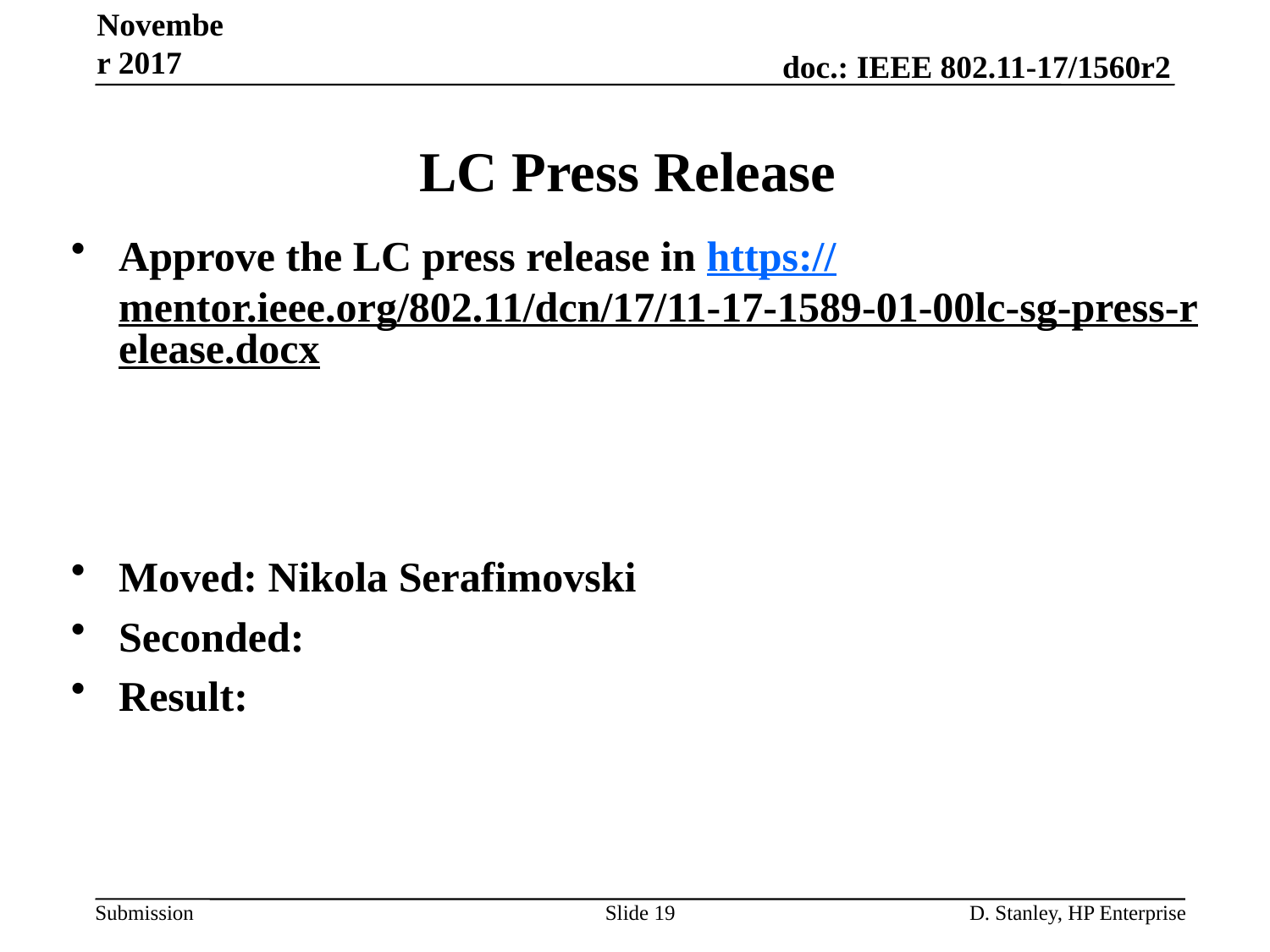

November 2017
# LC Press Release
Approve the LC press release in https://mentor.ieee.org/802.11/dcn/17/11-17-1589-01-00lc-sg-press-release.docx

Moved: Nikola Serafimovski
Seconded:
Result:

Slide 19
D. Stanley, HP Enterprise